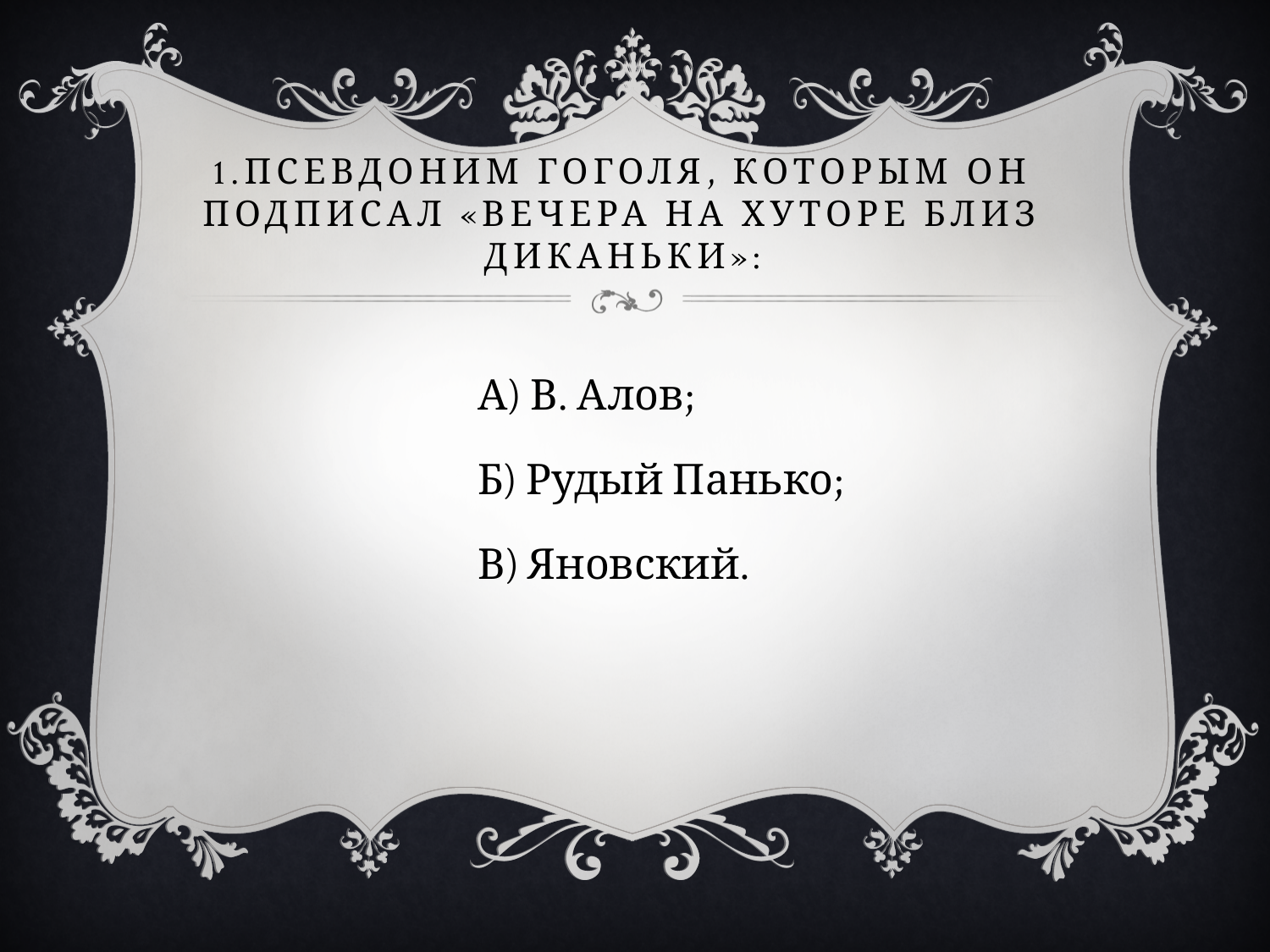

# 1.Псевдоним Гоголя, которым он подписал «Вечера на хуторе близ Диканьки»:
А) В. Алов;
Б) Рудый Панько;
В) Яновский.